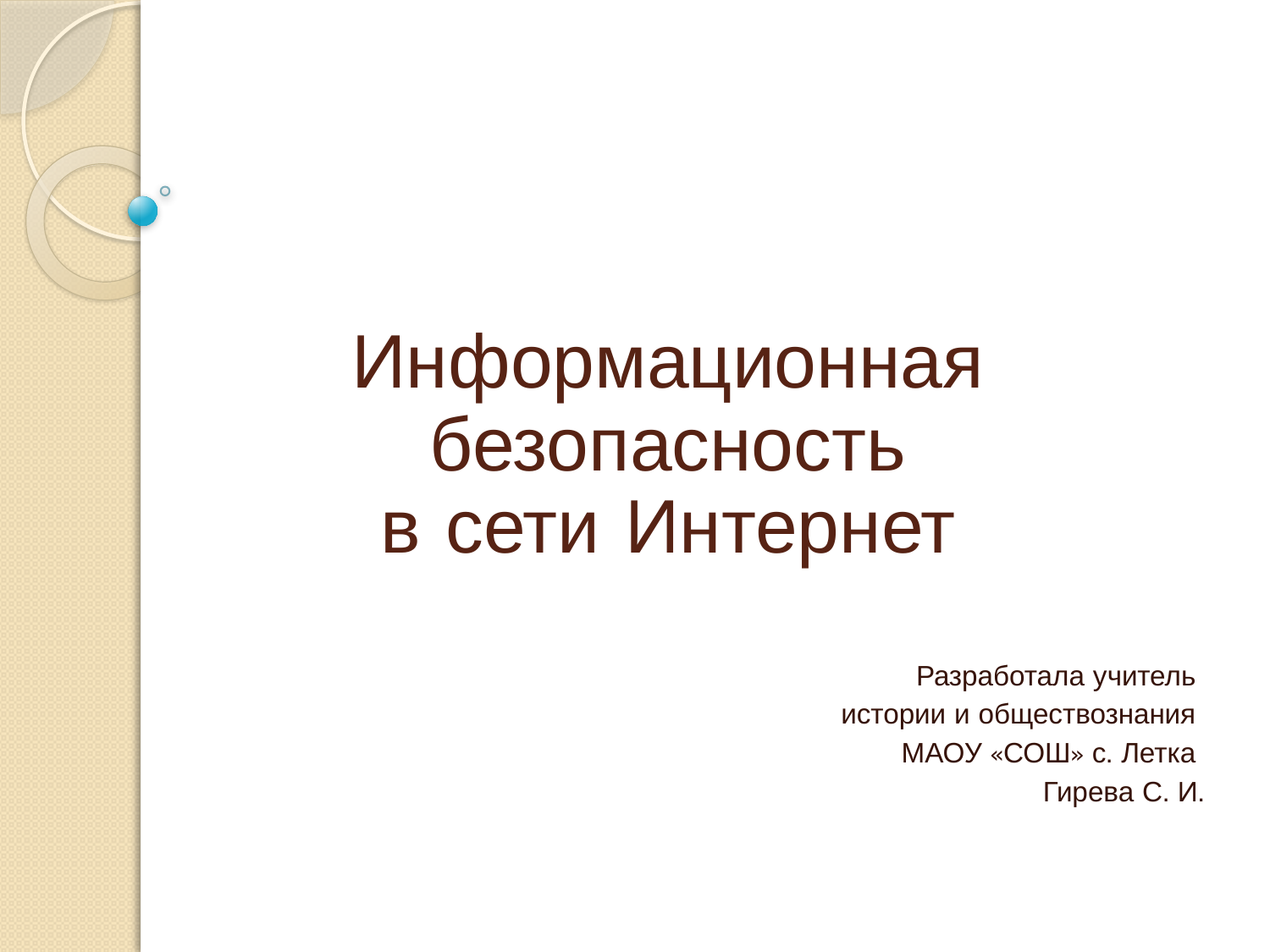

# Информационная безопасность в сети Интернет
Разработала учитель
истории и обществознания
МАОУ «СОШ» с. Летка
Гирева С. И.